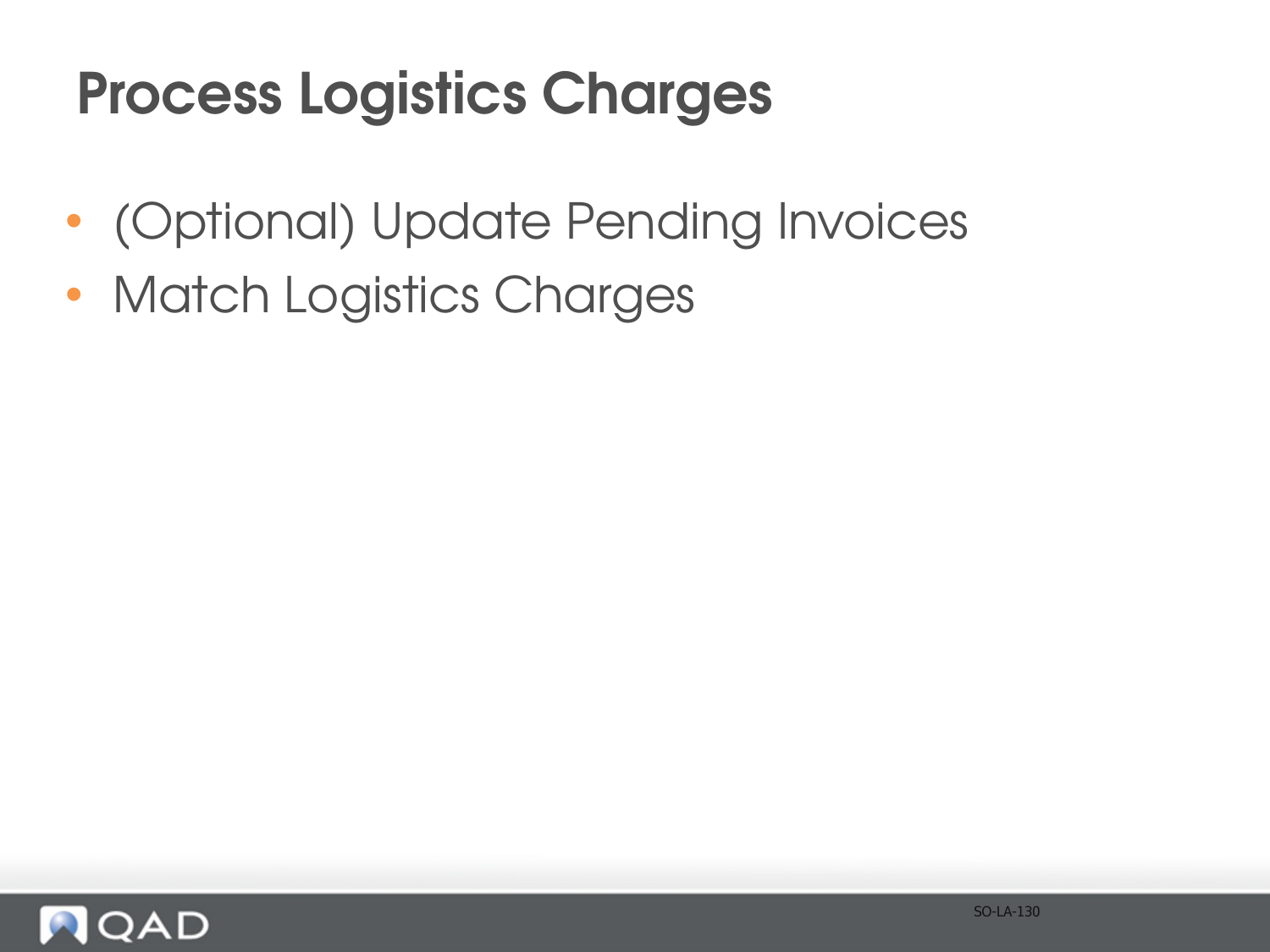

# Process Logistics Charges
(Optional) Update Pending Invoices
Match Logistics Charges
SO-LA-130